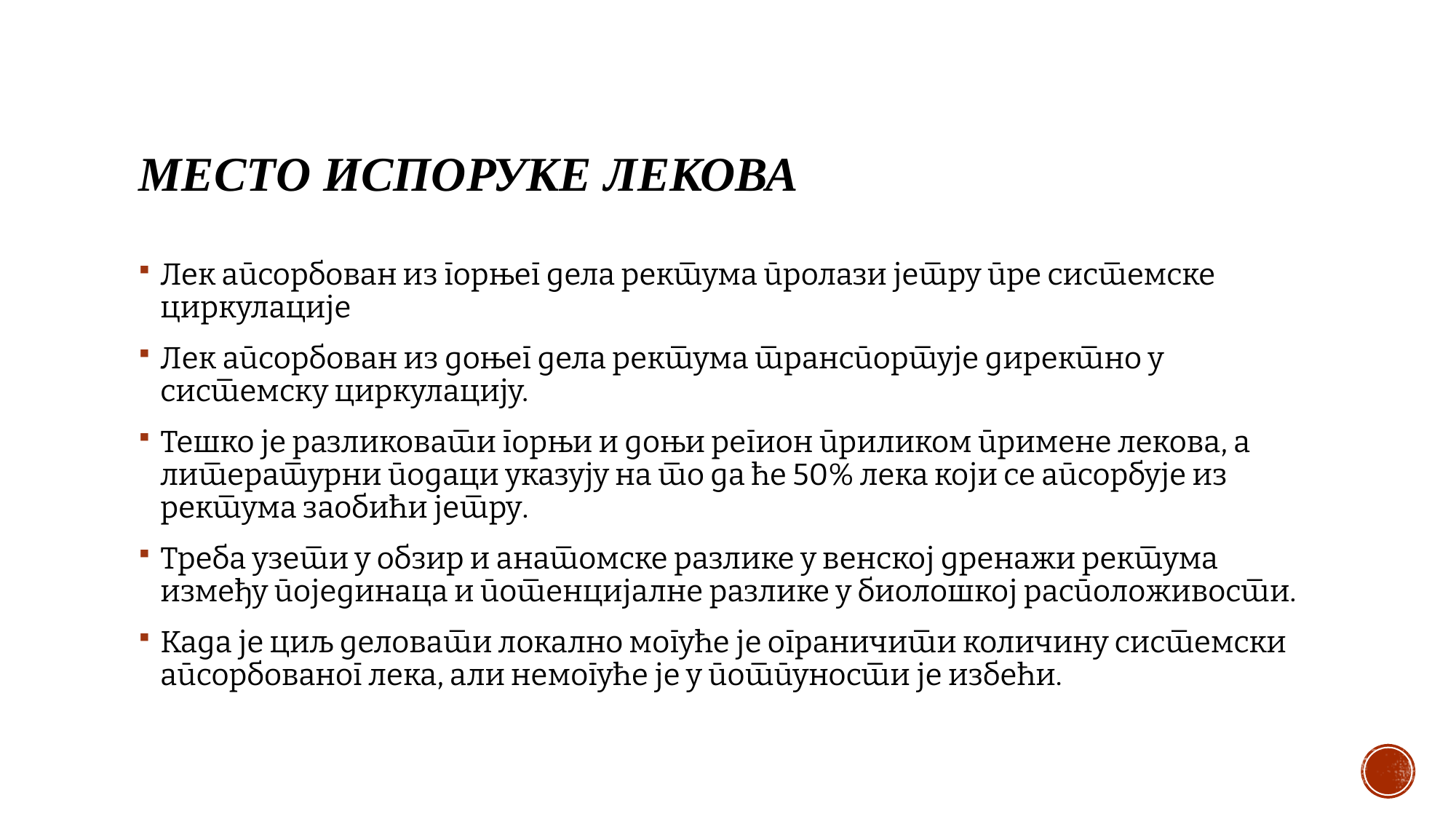

# Место испоруке лекова
Лек апсорбован из горњег дела ректума пролази јетру пре системске циркулације
Лек апсорбован из доњег дела ректума транспортује директно у системску циркулацију.
Тешко је разликовати горњи и доњи регион приликом примене лекова, а литературни подаци указују на то да ће 50% лека који се апсорбује из ректума заобићи јетру.
Треба узети у обзир и анатомске разлике у венској дренажи ректума између појединаца и потенцијалне разлике у биолошкој расположивости.
Када је циљ деловати локално могуће је ограничити количину системски апсорбованог лека, али немогуће је у потпуности је избећи.